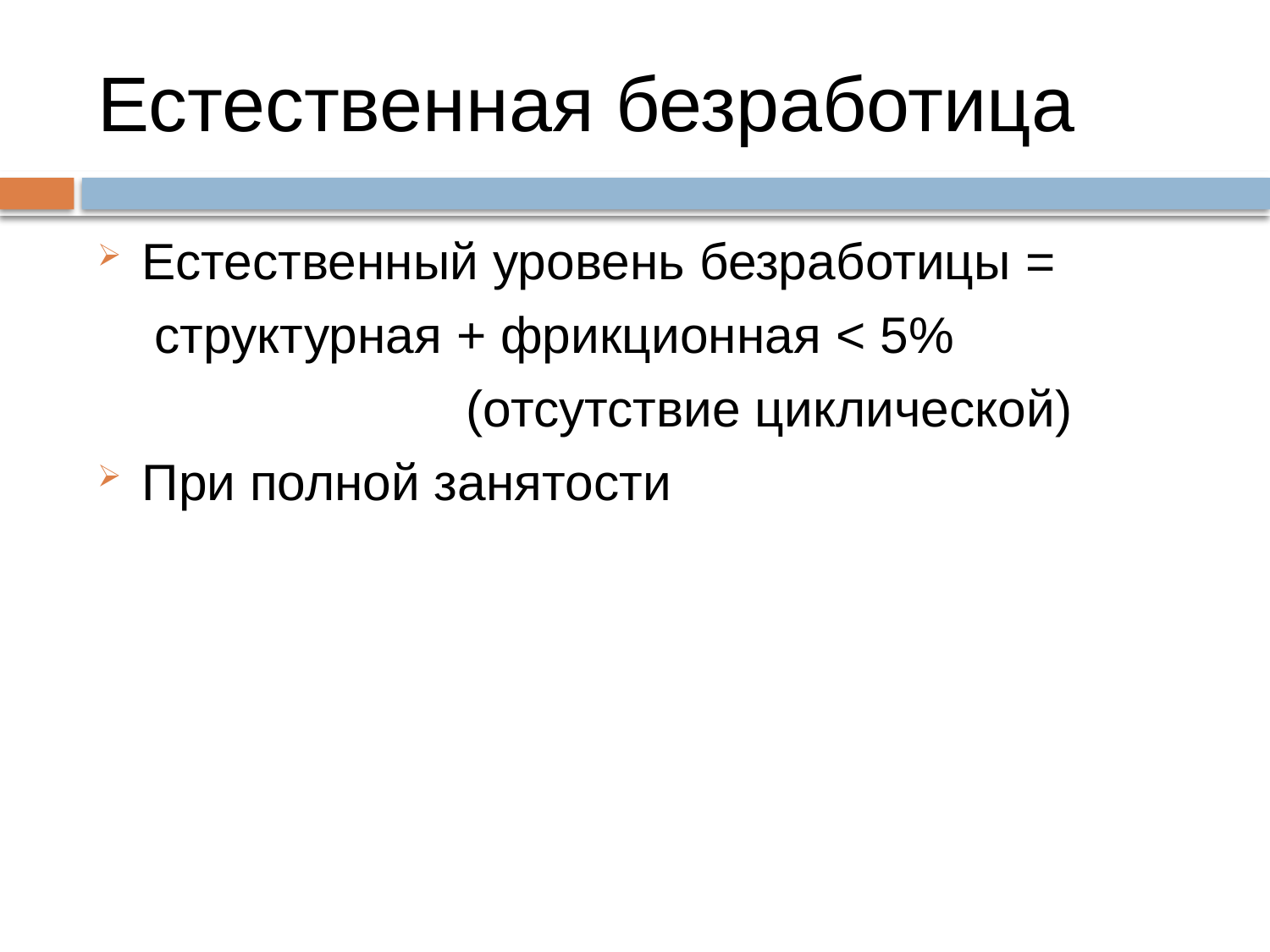

# Естественная безработица
Естественный уровень безработицы =
    структурная + фрикционная < 5%
                          (отсутствие циклической)
При полной занятости